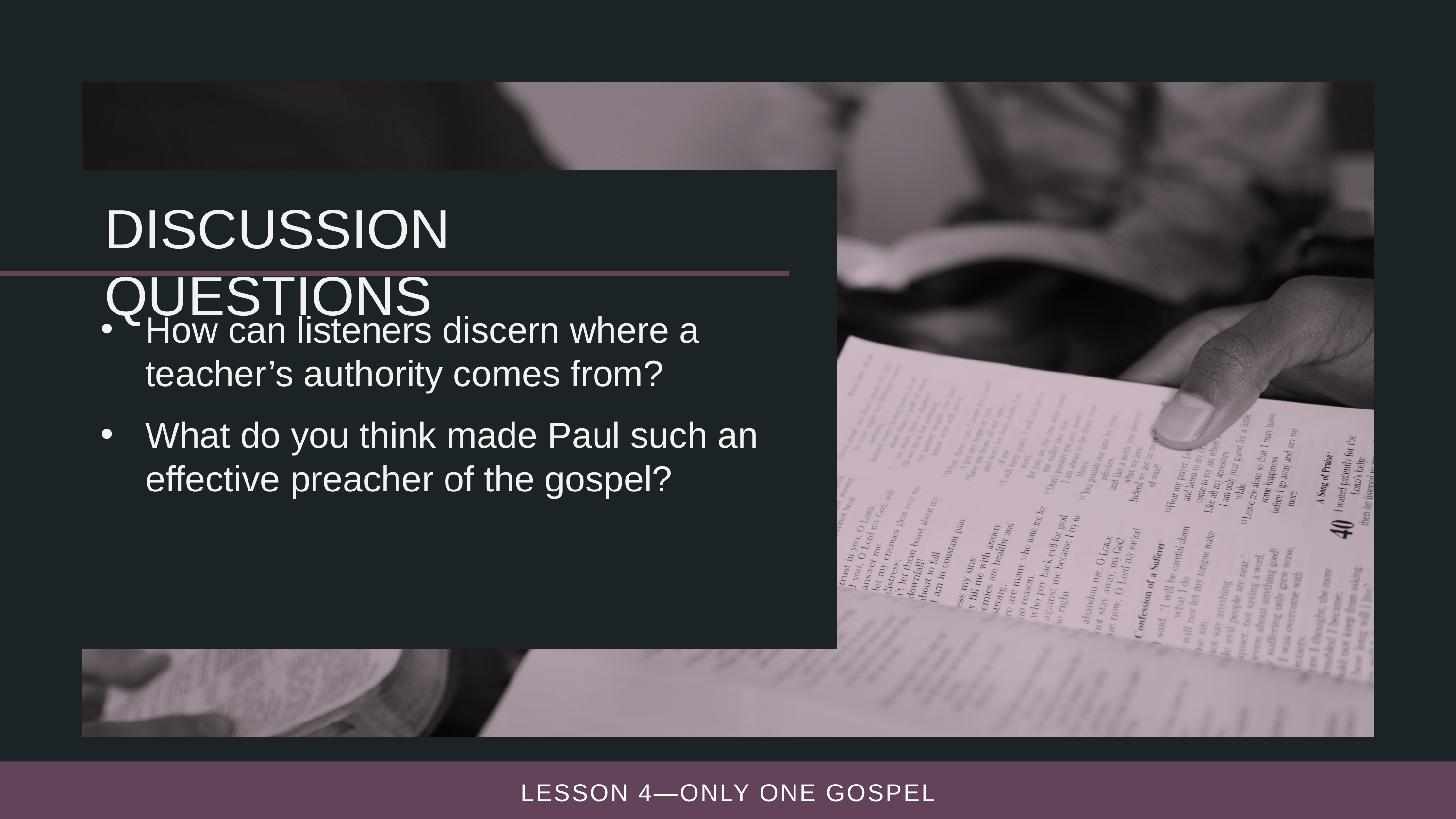

How can listeners discern where a teacher’s authority comes from?
What do you think made Paul such an effective preacher of the gospel?